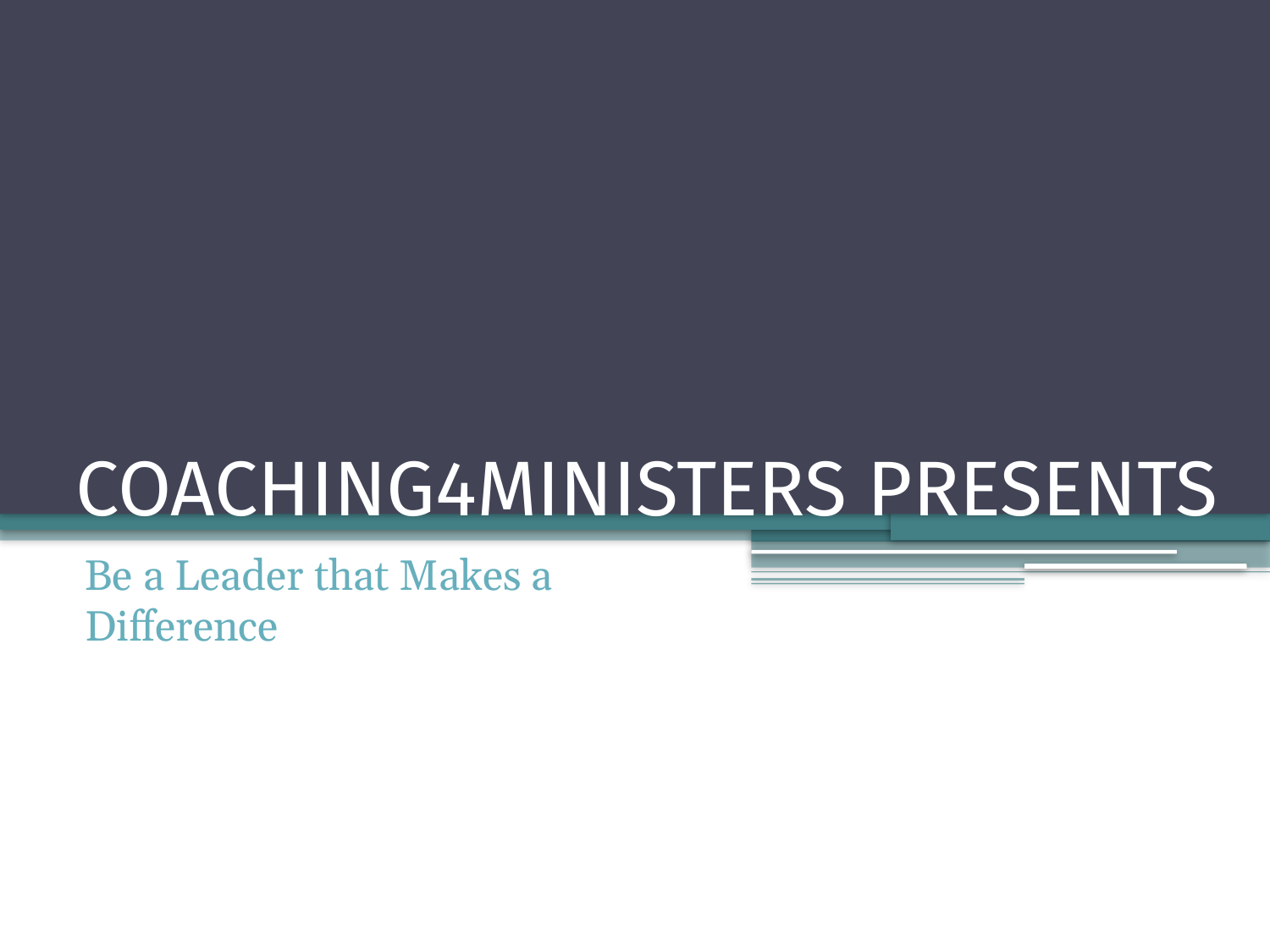

# COACHING4MINISTERS PRESENTS
Be a Leader that Makes a Difference